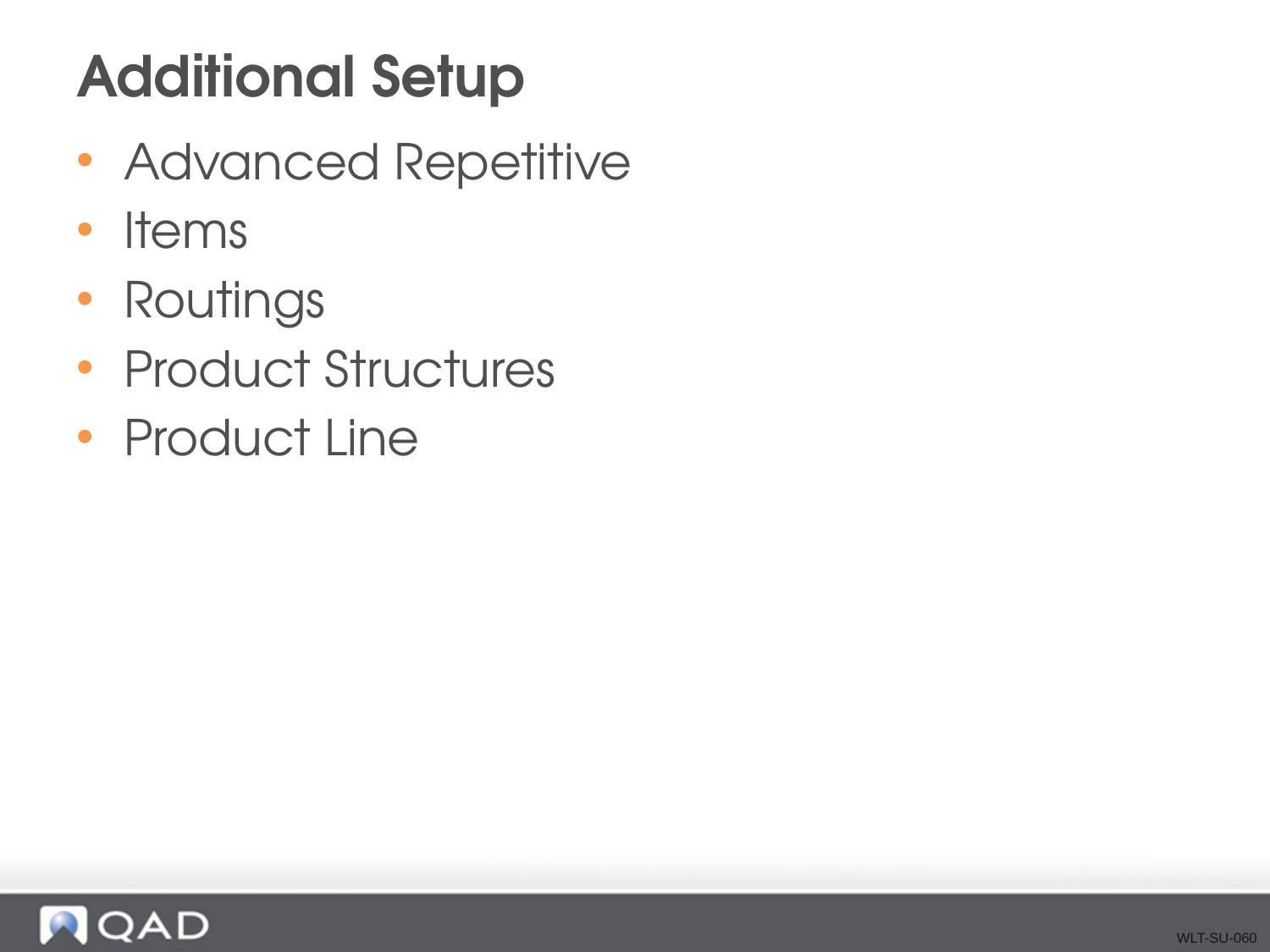

# Additional Setup
Advanced Repetitive
Items
Routings
Product Structures
Product Line

WLT-SU-060